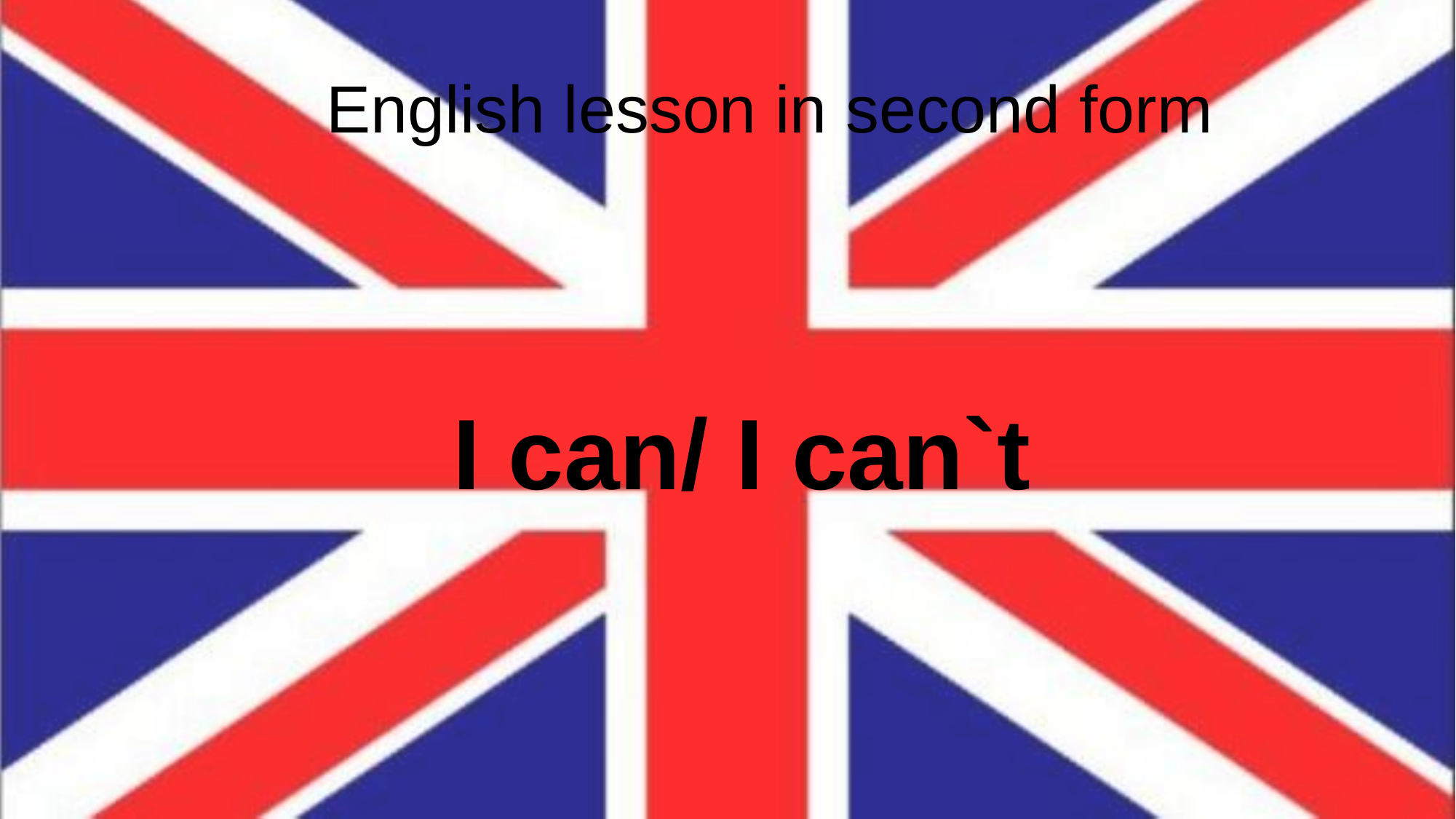

English lesson in second form
# I can/ I can`t